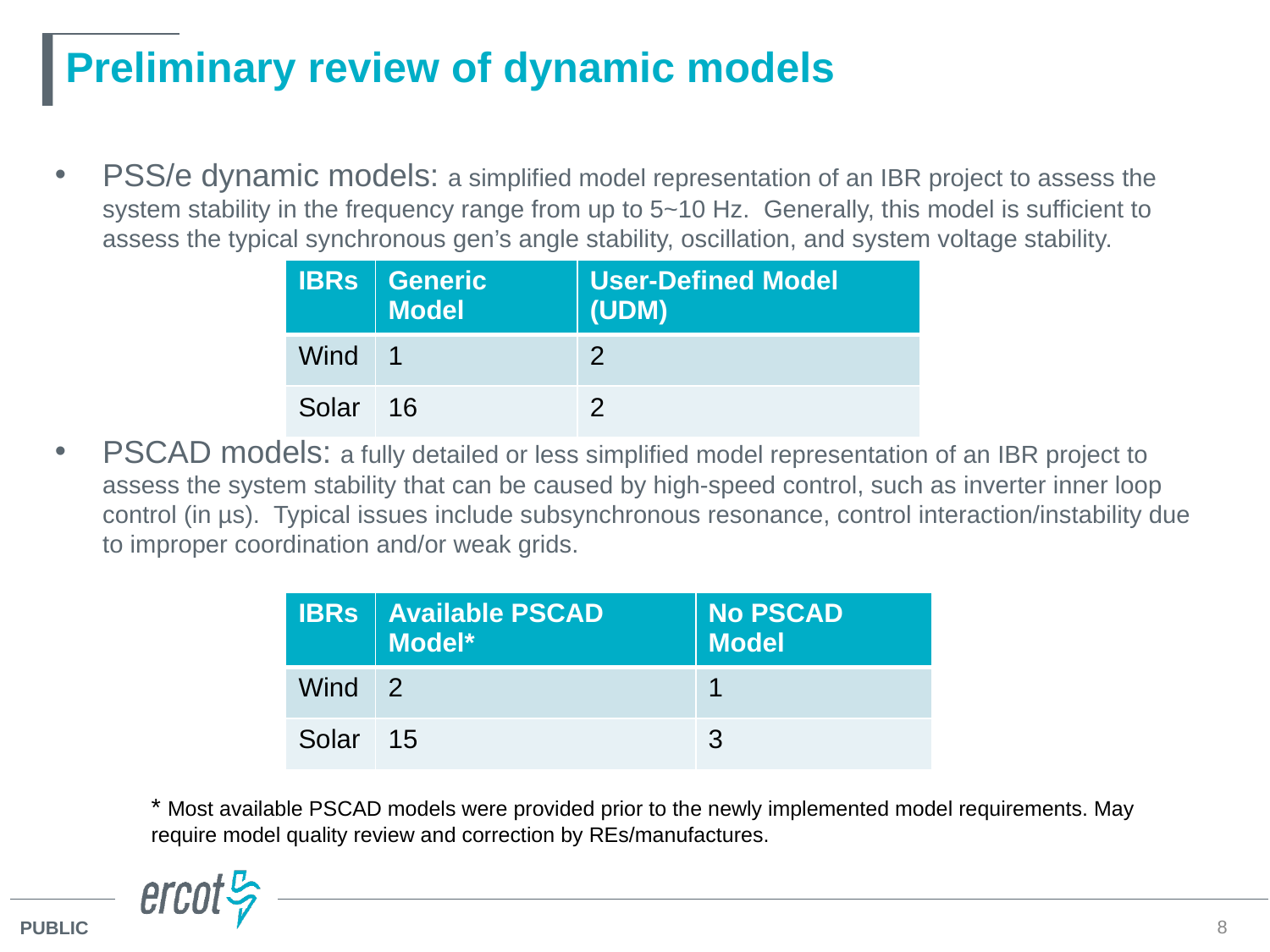

# Preliminary review of dynamic models
PSS/e dynamic models: a simplified model representation of an IBR project to assess the system stability in the frequency range from up to 5~10 Hz.  Generally, this model is sufficient to assess the typical synchronous gen’s angle stability, oscillation, and system voltage stability.

PSCAD models: a fully detailed or less simplified model representation of an IBR project to assess the system stability that can be caused by high-speed control, such as inverter inner loop control (in µs).  Typical issues include subsynchronous resonance, control interaction/instability due to improper coordination and/or weak grids.

| IBRs | Generic Model | User-Defined Model (UDM) |
| --- | --- | --- |
| Wind | 1 | 2 |
| Solar | 16 | 2 |
| IBRs | Available PSCAD Model\* | No PSCAD Model |
| --- | --- | --- |
| Wind | 2 | 1 |
| Solar | 15 | 3 |
* Most available PSCAD models were provided prior to the newly implemented model requirements. May require model quality review and correction by REs/manufactures.
8